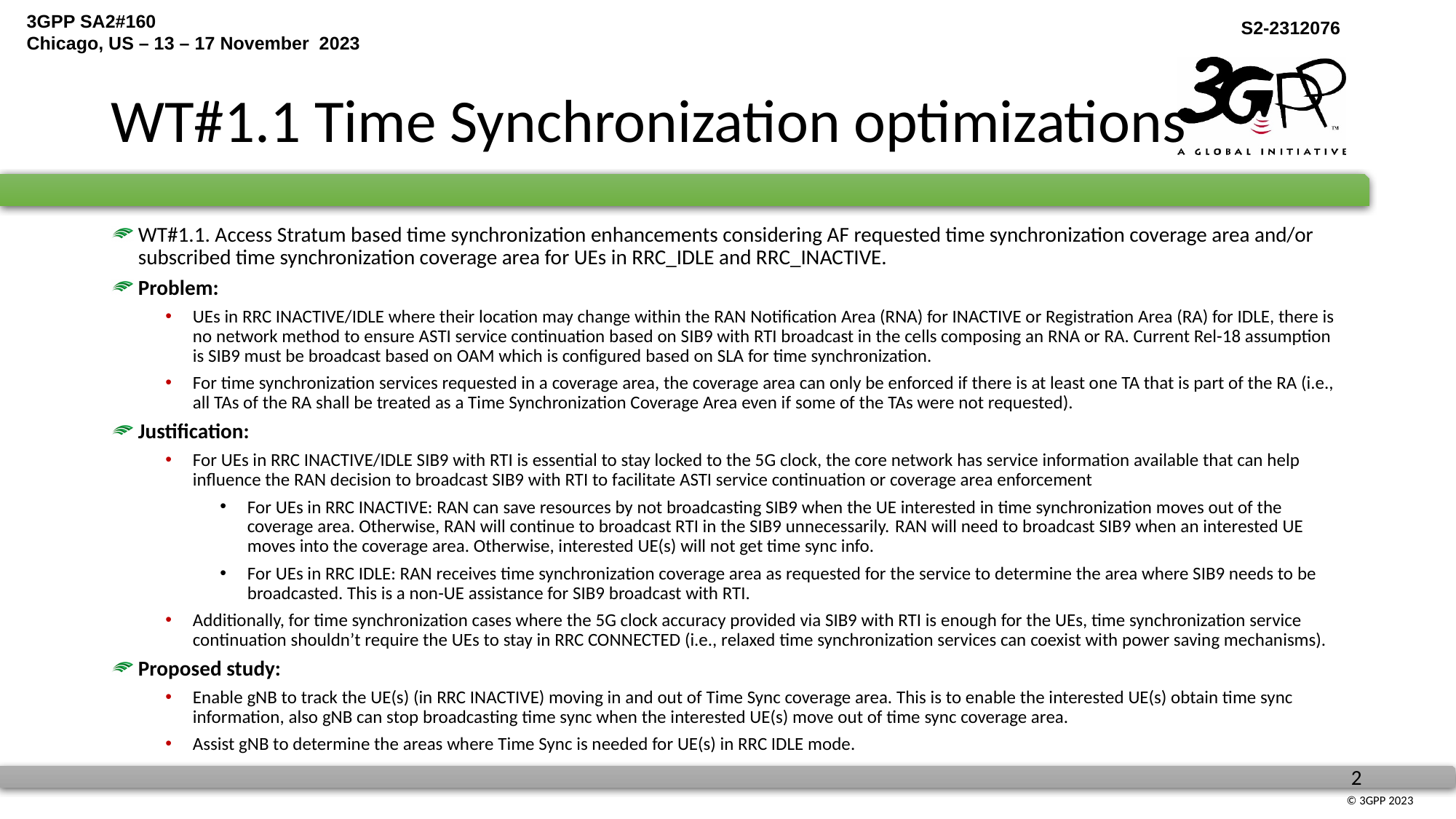

# WT#1.1 Time Synchronization optimizations
WT#1.1. Access Stratum based time synchronization enhancements considering AF requested time synchronization coverage area and/or subscribed time synchronization coverage area for UEs in RRC_IDLE and RRC_INACTIVE.
Problem:
UEs in RRC INACTIVE/IDLE where their location may change within the RAN Notification Area (RNA) for INACTIVE or Registration Area (RA) for IDLE, there is no network method to ensure ASTI service continuation based on SIB9 with RTI broadcast in the cells composing an RNA or RA. Current Rel-18 assumption is SIB9 must be broadcast based on OAM which is configured based on SLA for time synchronization.
For time synchronization services requested in a coverage area, the coverage area can only be enforced if there is at least one TA that is part of the RA (i.e., all TAs of the RA shall be treated as a Time Synchronization Coverage Area even if some of the TAs were not requested).
Justification:
For UEs in RRC INACTIVE/IDLE SIB9 with RTI is essential to stay locked to the 5G clock, the core network has service information available that can help influence the RAN decision to broadcast SIB9 with RTI to facilitate ASTI service continuation or coverage area enforcement
For UEs in RRC INACTIVE: RAN can save resources by not broadcasting SIB9 when the UE interested in time synchronization moves out of the coverage area. Otherwise, RAN will continue to broadcast RTI in the SIB9 unnecessarily. RAN will need to broadcast SIB9 when an interested UE moves into the coverage area. Otherwise, interested UE(s) will not get time sync info.
For UEs in RRC IDLE: RAN receives time synchronization coverage area as requested for the service to determine the area where SIB9 needs to be broadcasted. This is a non-UE assistance for SIB9 broadcast with RTI.
Additionally, for time synchronization cases where the 5G clock accuracy provided via SIB9 with RTI is enough for the UEs, time synchronization service continuation shouldn’t require the UEs to stay in RRC CONNECTED (i.e., relaxed time synchronization services can coexist with power saving mechanisms).
Proposed study:
Enable gNB to track the UE(s) (in RRC INACTIVE) moving in and out of Time Sync coverage area. This is to enable the interested UE(s) obtain time sync information, also gNB can stop broadcasting time sync when the interested UE(s) move out of time sync coverage area.
Assist gNB to determine the areas where Time Sync is needed for UE(s) in RRC IDLE mode.